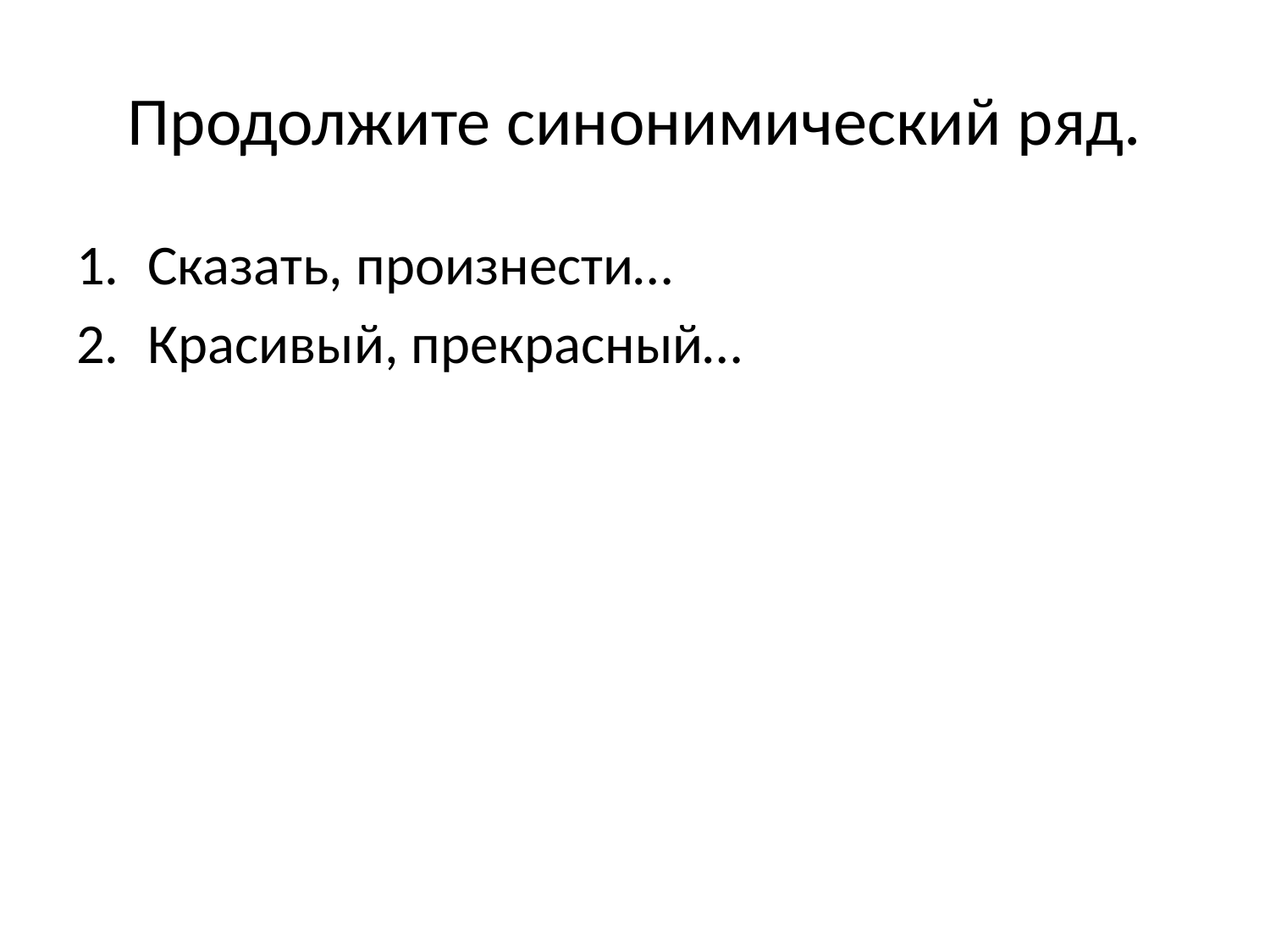

# Продолжите синонимический ряд.
Сказать, произнести…
Красивый, прекрасный…